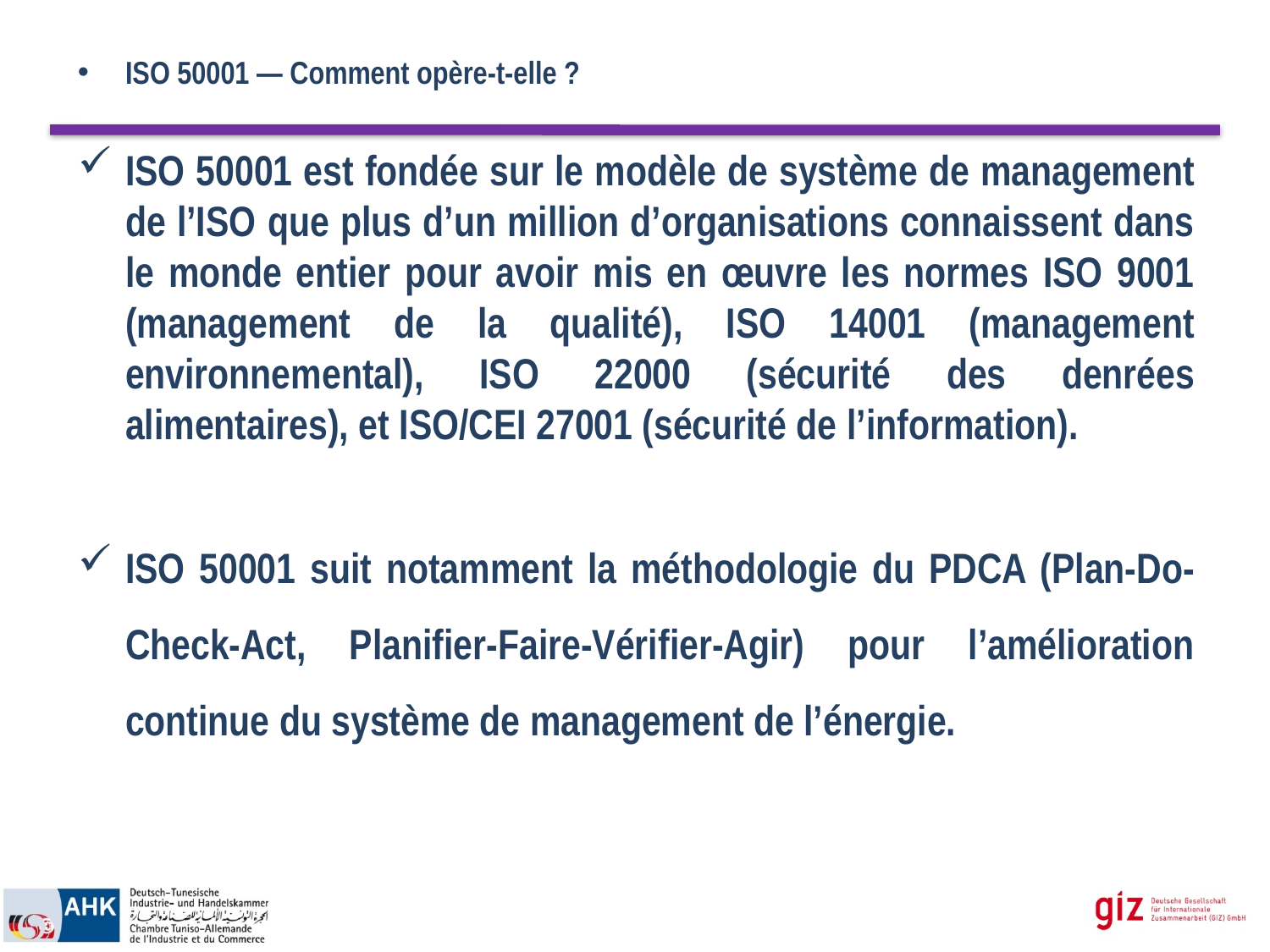

ISO 50001 — Comment opère-t-elle ?

ISO 50001 est fondée sur le modèle de système de management de l’ISO que plus d’un million d’organisations connaissent dans le monde entier pour avoir mis en œuvre les normes ISO 9001 (management de la qualité), ISO 14001 (management environnemental), ISO 22000 (sécurité des denrées alimentaires), et ISO/CEI 27001 (sécurité de l’information).

ISO 50001 suit notamment la méthodologie du PDCA (Plan-Do-Check-Act, Planifier-Faire-Vérifier-Agir) pour l’amélioration continue du système de management de l’énergie.